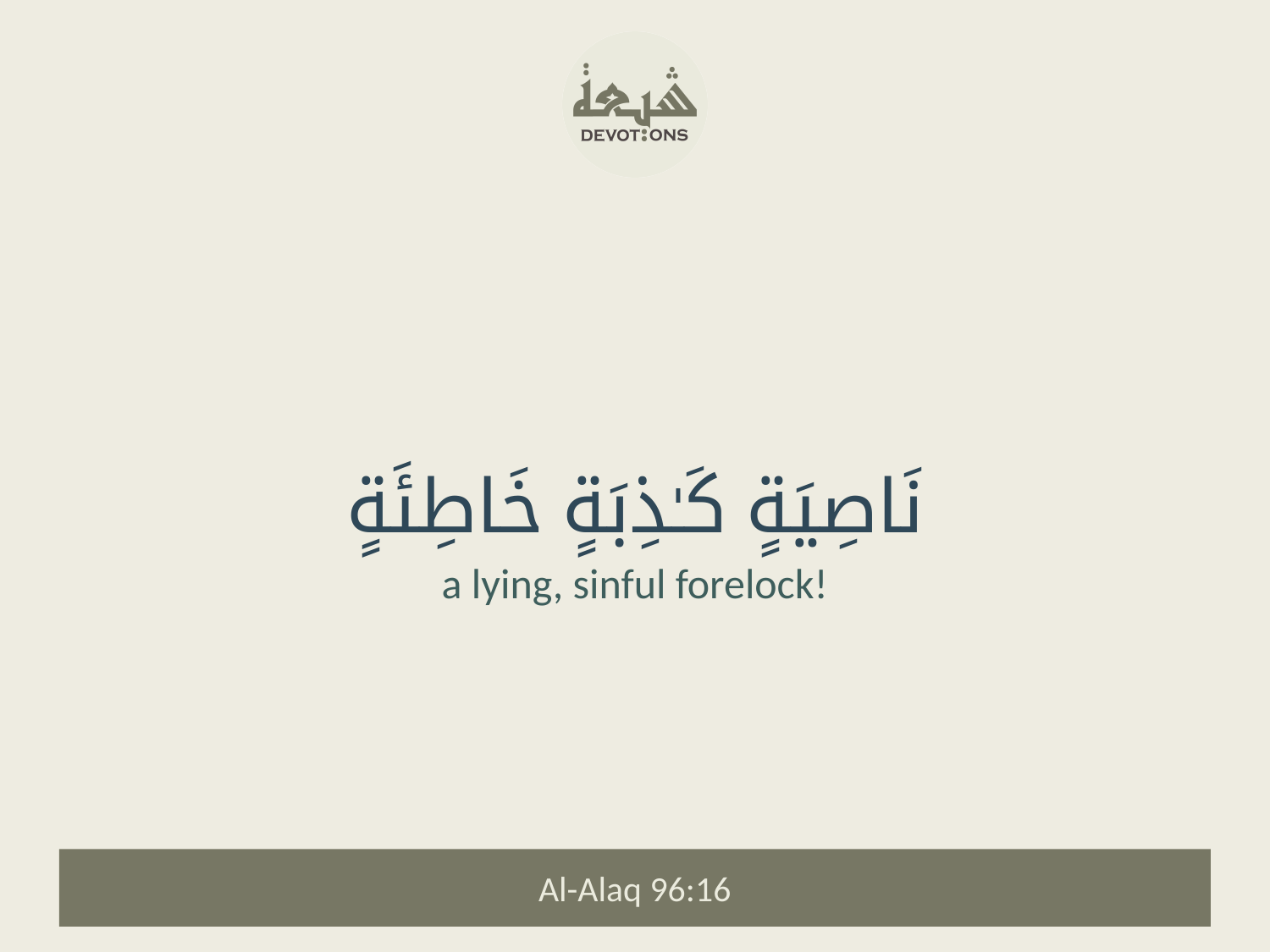

نَاصِيَةٍ كَـٰذِبَةٍ خَاطِئَةٍ
a lying, sinful forelock!
Al-Alaq 96:16